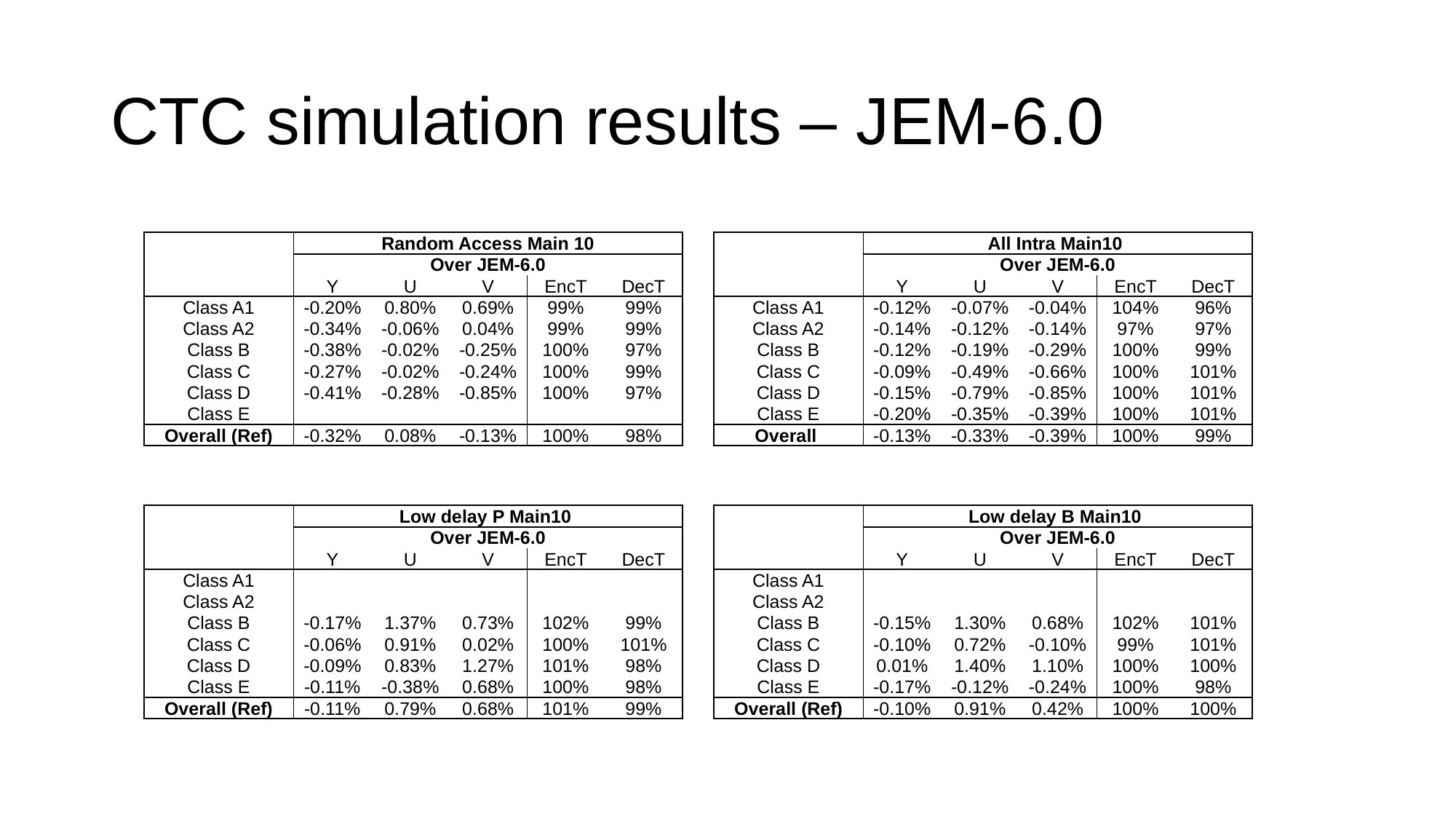

# CTC simulation results – JEM-6.0
|  | Random Access Main 10 |  |  |  |  |
| --- | --- | --- | --- | --- | --- |
|  | Over JEM-6.0 |  |  |  |  |
|  | Y | U | V | EncT | DecT |
| Class A1 | -0.20% | 0.80% | 0.69% | 99% | 99% |
| Class A2 | -0.34% | -0.06% | 0.04% | 99% | 99% |
| Class B | -0.38% | -0.02% | -0.25% | 100% | 97% |
| Class C | -0.27% | -0.02% | -0.24% | 100% | 99% |
| Class D | -0.41% | -0.28% | -0.85% | 100% | 97% |
| Class E |  |  |  |  |  |
| Overall (Ref) | -0.32% | 0.08% | -0.13% | 100% | 98% |
|  | All Intra Main10 |  |  |  |  |
| --- | --- | --- | --- | --- | --- |
|  | Over JEM-6.0 |  |  |  |  |
|  | Y | U | V | EncT | DecT |
| Class A1 | -0.12% | -0.07% | -0.04% | 104% | 96% |
| Class A2 | -0.14% | -0.12% | -0.14% | 97% | 97% |
| Class B | -0.12% | -0.19% | -0.29% | 100% | 99% |
| Class C | -0.09% | -0.49% | -0.66% | 100% | 101% |
| Class D | -0.15% | -0.79% | -0.85% | 100% | 101% |
| Class E | -0.20% | -0.35% | -0.39% | 100% | 101% |
| Overall | -0.13% | -0.33% | -0.39% | 100% | 99% |
|  | Low delay P Main10 |  |  |  |  |
| --- | --- | --- | --- | --- | --- |
|  | Over JEM-6.0 |  |  |  |  |
|  | Y | U | V | EncT | DecT |
| Class A1 |  |  |  |  |  |
| Class A2 |  |  |  |  |  |
| Class B | -0.17% | 1.37% | 0.73% | 102% | 99% |
| Class C | -0.06% | 0.91% | 0.02% | 100% | 101% |
| Class D | -0.09% | 0.83% | 1.27% | 101% | 98% |
| Class E | -0.11% | -0.38% | 0.68% | 100% | 98% |
| Overall (Ref) | -0.11% | 0.79% | 0.68% | 101% | 99% |
|  | Low delay B Main10 |  |  |  |  |
| --- | --- | --- | --- | --- | --- |
|  | Over JEM-6.0 |  |  |  |  |
|  | Y | U | V | EncT | DecT |
| Class A1 |  |  |  |  |  |
| Class A2 |  |  |  |  |  |
| Class B | -0.15% | 1.30% | 0.68% | 102% | 101% |
| Class C | -0.10% | 0.72% | -0.10% | 99% | 101% |
| Class D | 0.01% | 1.40% | 1.10% | 100% | 100% |
| Class E | -0.17% | -0.12% | -0.24% | 100% | 98% |
| Overall (Ref) | -0.10% | 0.91% | 0.42% | 100% | 100% |